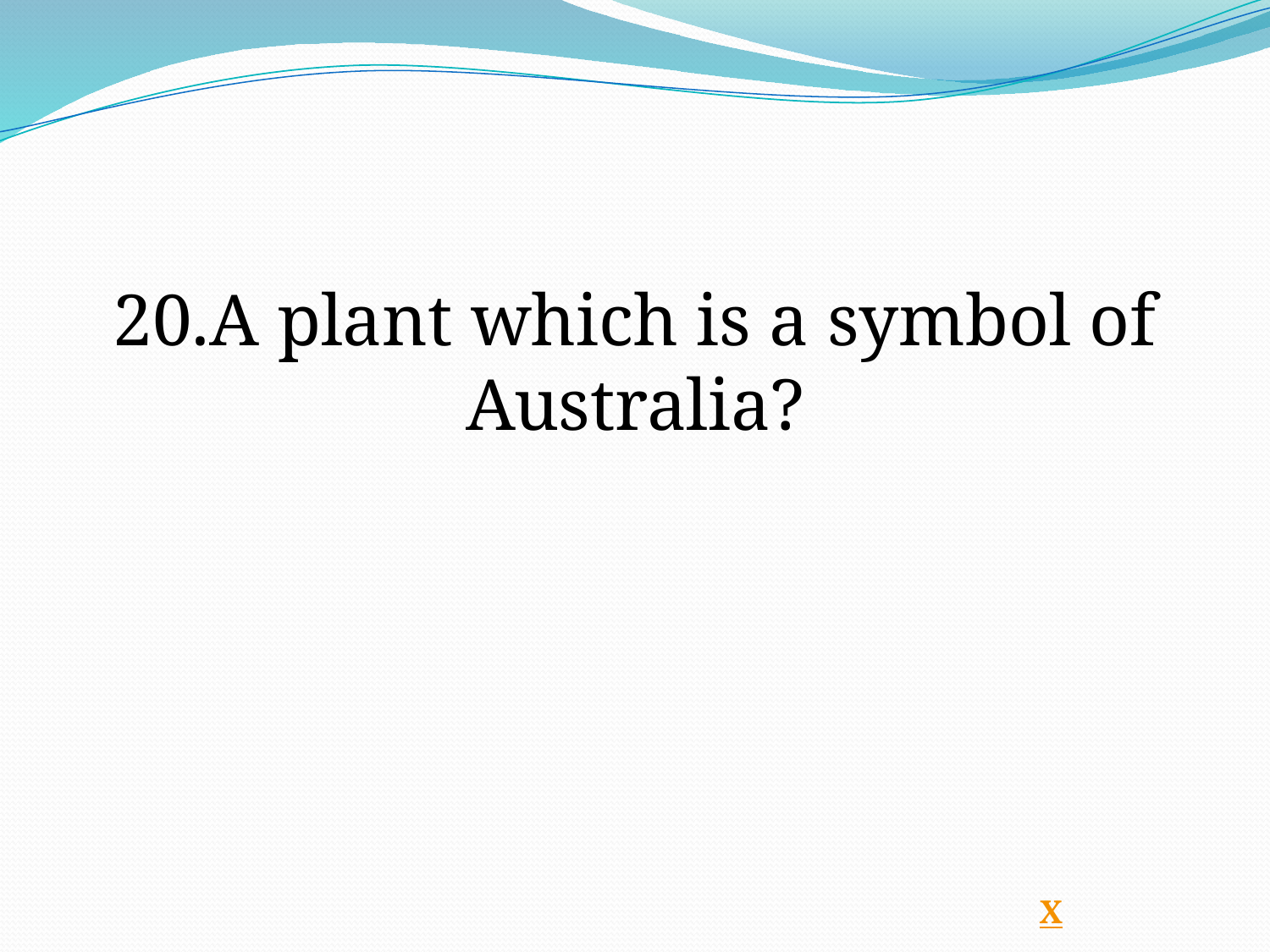

20.A plant which is a symbol of Australia?
Х